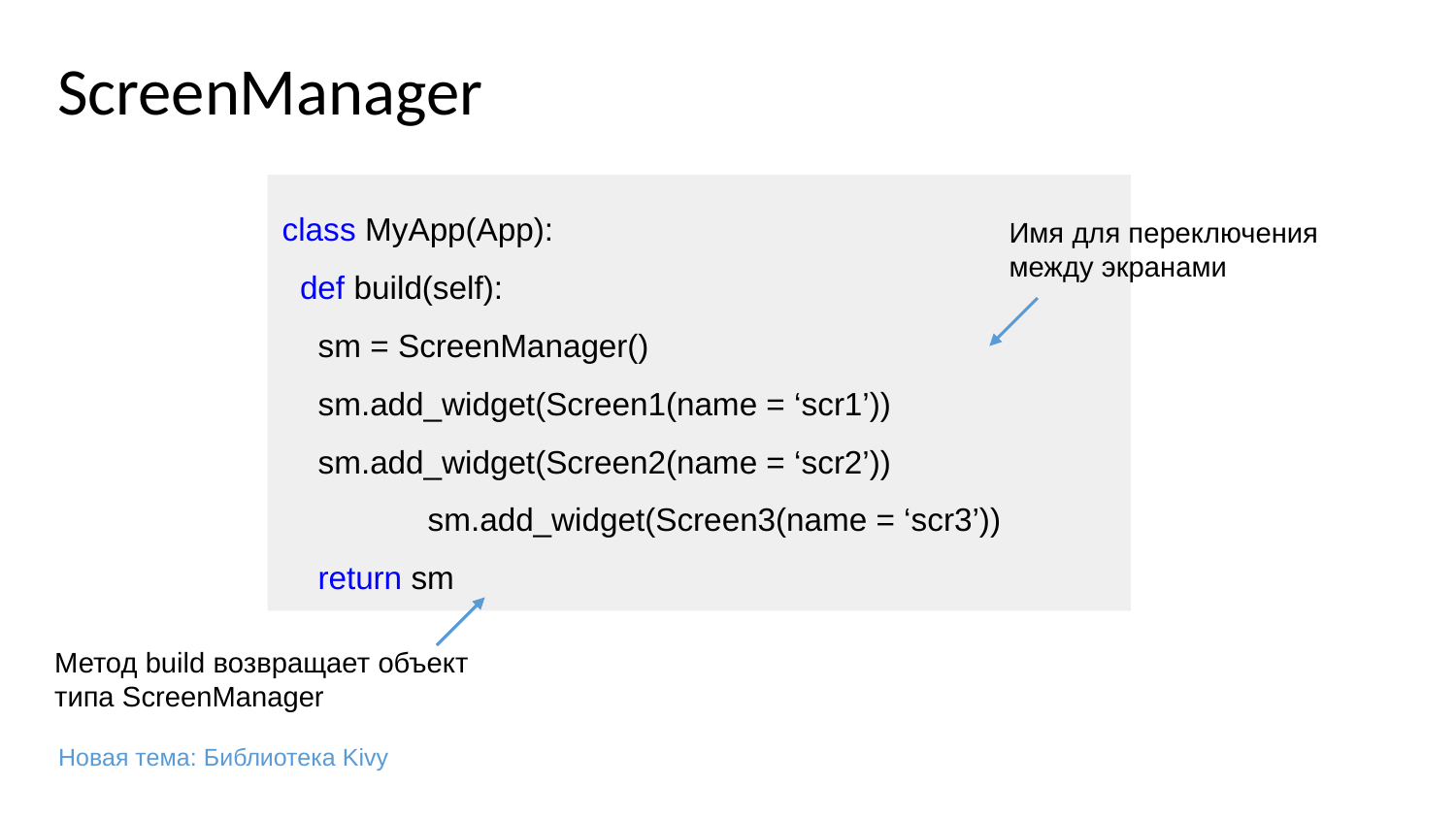

# ScreenManager
class MyApp(App):
  def build(self):
    sm = ScreenManager()
    sm.add_widget(Screen1(name = ‘scr1’))
    sm.add_widget(Screen2(name = ‘scr2’))
	sm.add_widget(Screen3(name = ‘scr3’))
    return sm
Имя для переключения между экранами
Метод build возвращает объект типа ScreenManager
Новая тема: Библиотека Kivy